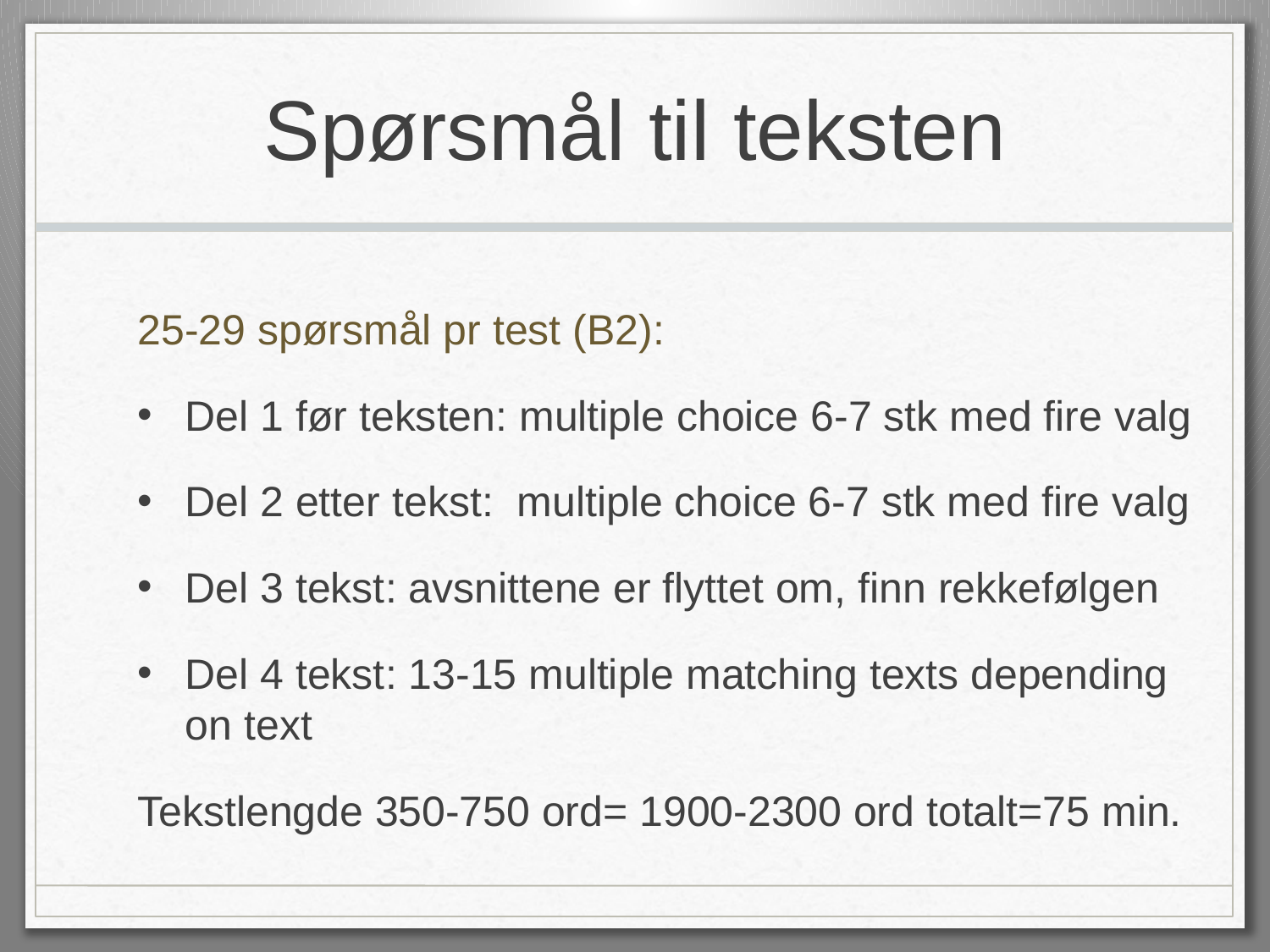

# Spørsmål til teksten
25-29 spørsmål pr test (B2):
Del 1 før teksten: multiple choice 6-7 stk med fire valg
Del 2 etter tekst:  multiple choice 6-7 stk med fire valg
Del 3 tekst: avsnittene er flyttet om, finn rekkefølgen
Del 4 tekst: 13-15 multiple matching texts depending on text
Tekstlengde 350-750 ord= 1900-2300 ord totalt=75 min.